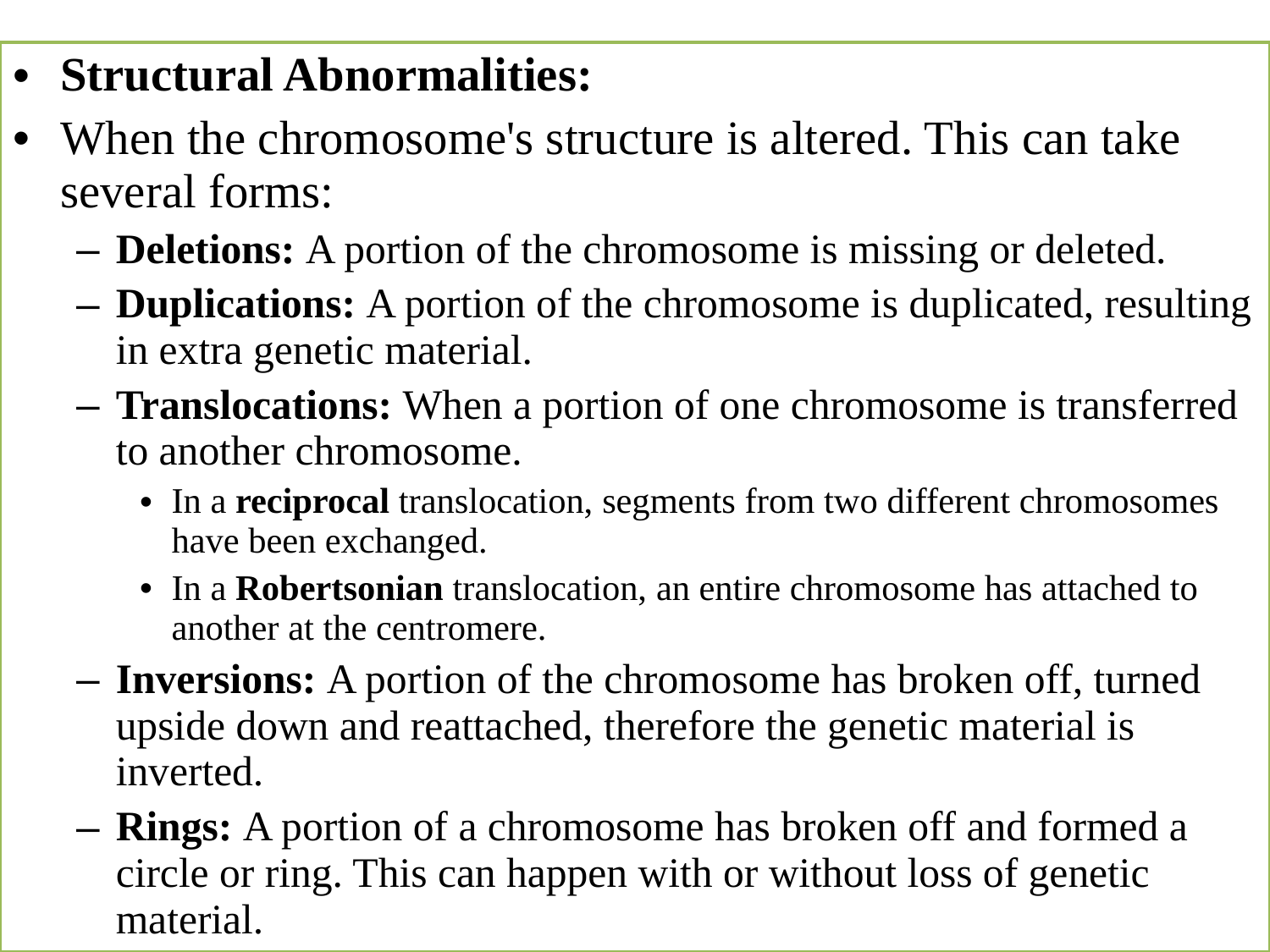

Structural Abnormalities:
When the chromosome's structure is altered. This can take several forms:
Deletions: A portion of the chromosome is missing or deleted.
Duplications: A portion of the chromosome is duplicated, resulting in extra genetic material.
Translocations: When a portion of one chromosome is transferred to another chromosome.
In a reciprocal translocation, segments from two different chromosomes have been exchanged.
In a Robertsonian translocation, an entire chromosome has attached to another at the centromere.
Inversions: A portion of the chromosome has broken off, turned upside down and reattached, therefore the genetic material is inverted.
Rings: A portion of a chromosome has broken off and formed a circle or ring. This can happen with or without loss of genetic material.